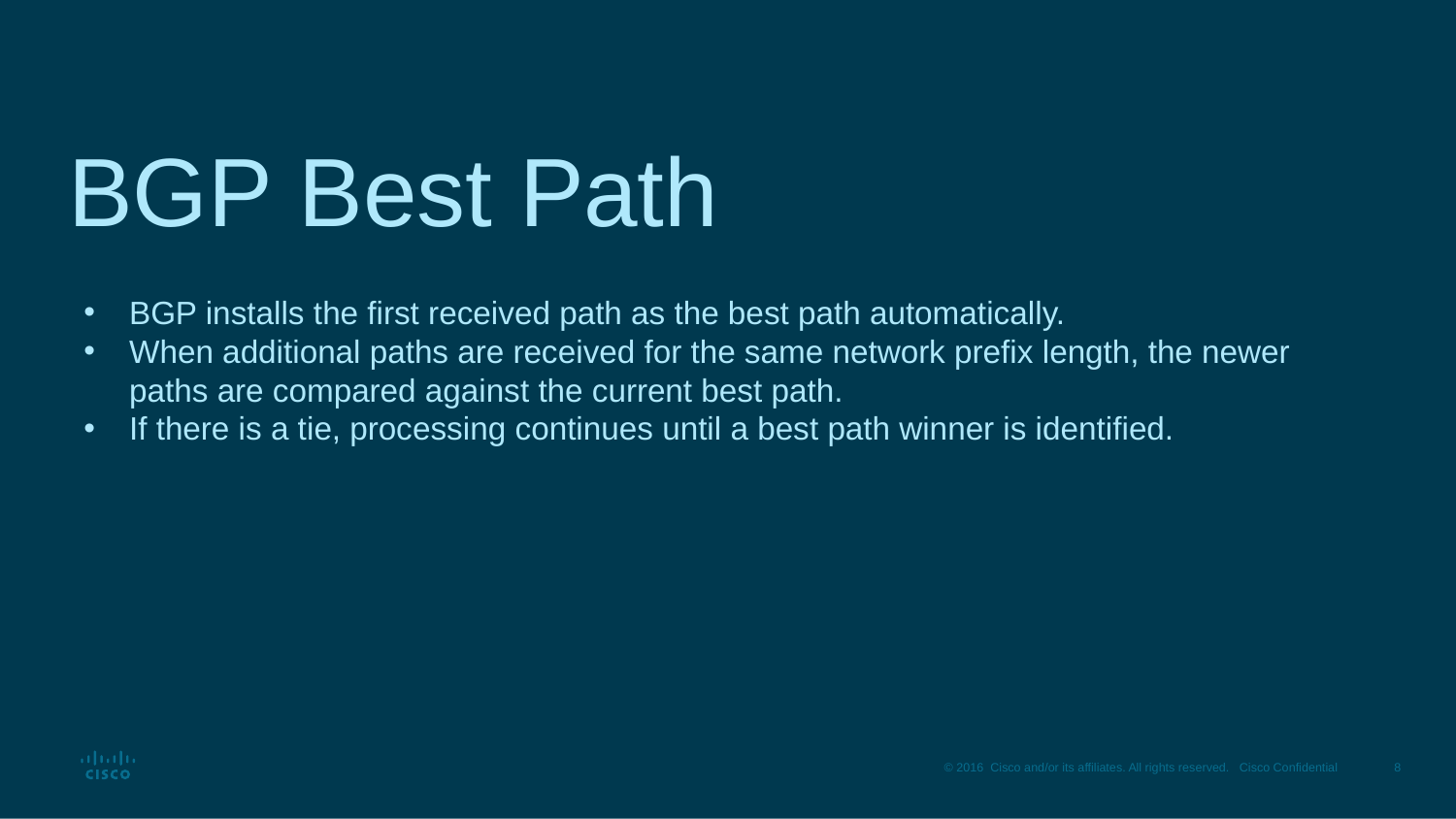

BGP Best Path
BGP installs the first received path as the best path automatically.
When additional paths are received for the same network prefix length, the newer paths are compared against the current best path.
If there is a tie, processing continues until a best path winner is identified.